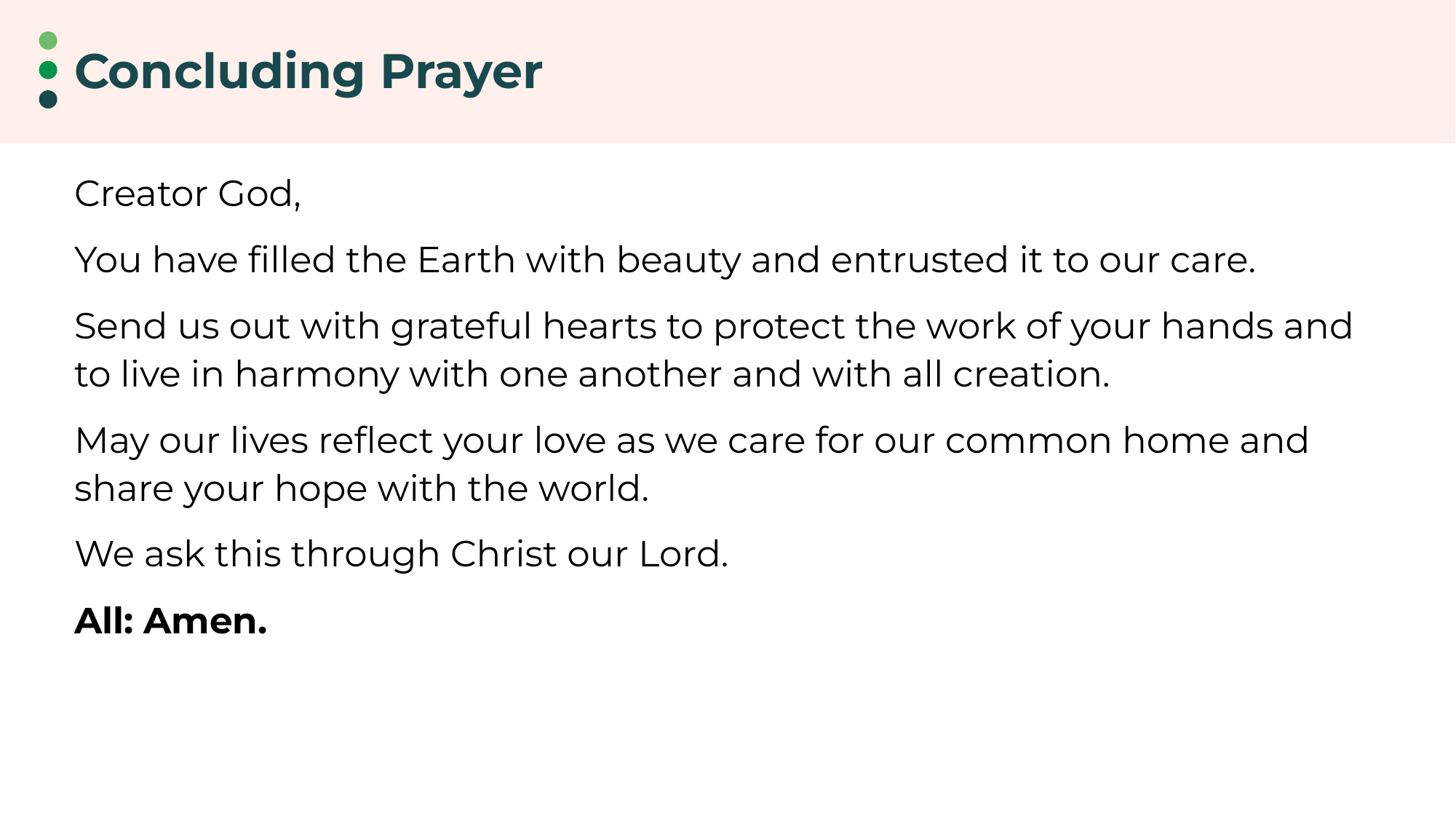

# Concluding Prayer
Creator God,
You have filled the Earth with beauty and entrusted it to our care.
Send us out with grateful hearts to protect the work of your hands and to live in harmony with one another and with all creation.
May our lives reflect your love as we care for our common home and share your hope with the world.
We ask this through Christ our Lord.
All: Amen.